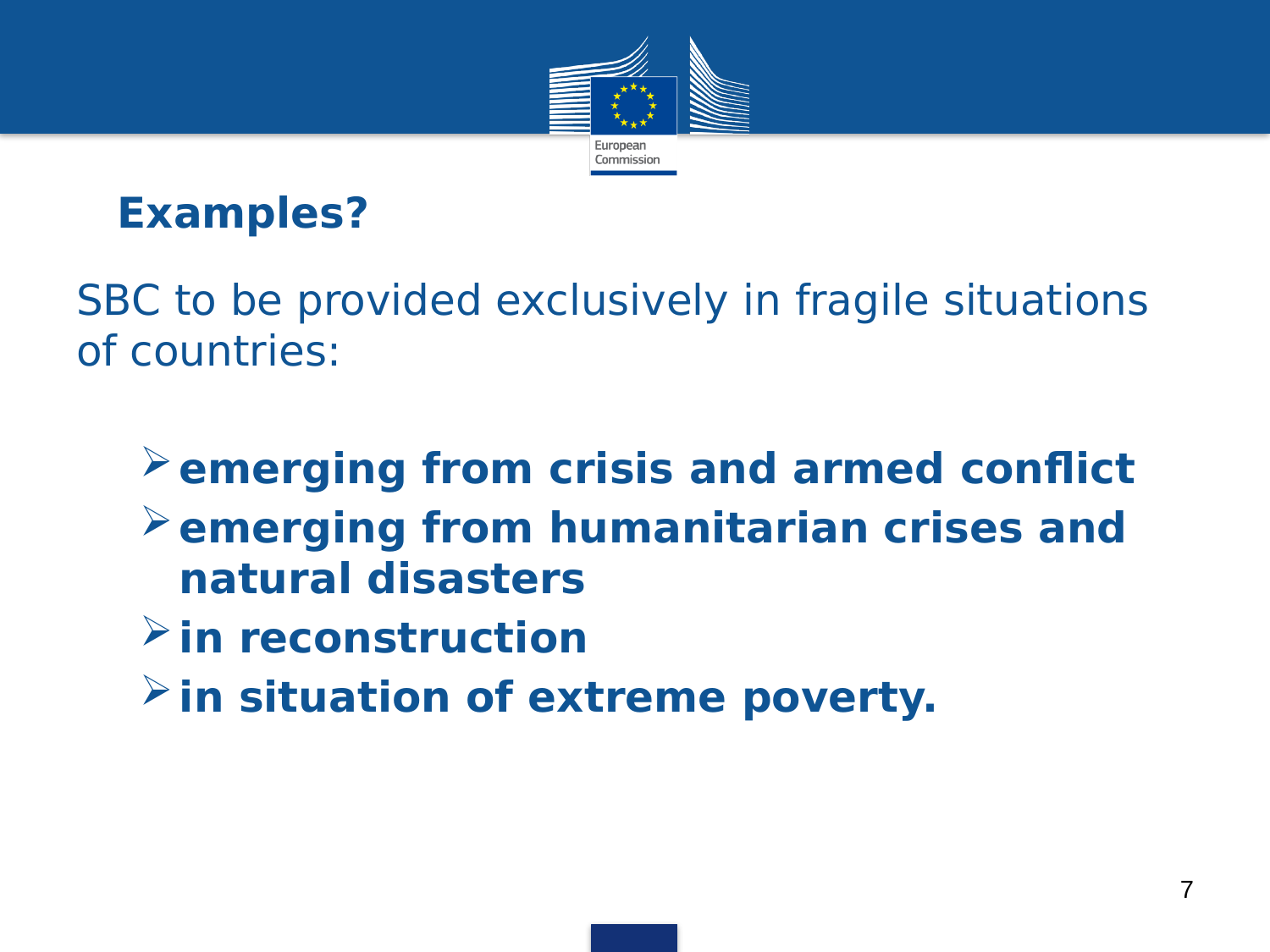

# Examples?
SBC to be provided exclusively in fragile situations of countries:

emerging from crisis and armed conflict
emerging from humanitarian crises and natural disasters
in reconstruction
in situation of extreme poverty.
7